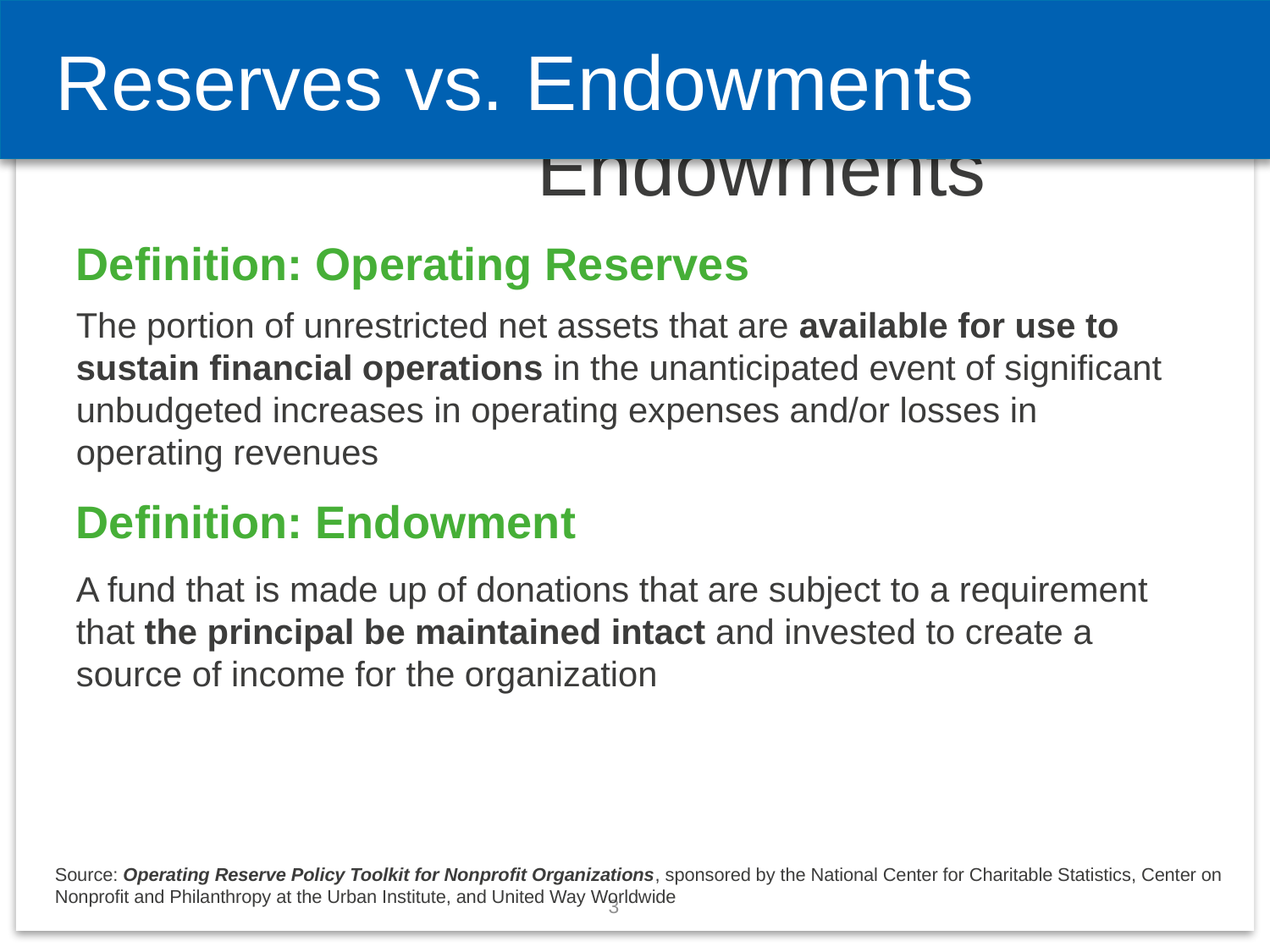

Reserves vs. Endowments
Reserves vs. Endowments
Definition: Operating Reserves
The portion of unrestricted net assets that are available for use to sustain financial operations in the unanticipated event of significant unbudgeted increases in operating expenses and/or losses in operating revenues
Definition: Endowment
A fund that is made up of donations that are subject to a requirement that the principal be maintained intact and invested to create a source of income for the organization
Source: Operating Reserve Policy Toolkit for Nonprofit Organizations, sponsored by the National Center for Charitable Statistics, Center on Nonprofit and Philanthropy at the Urban Institute, and United Way Worldwide